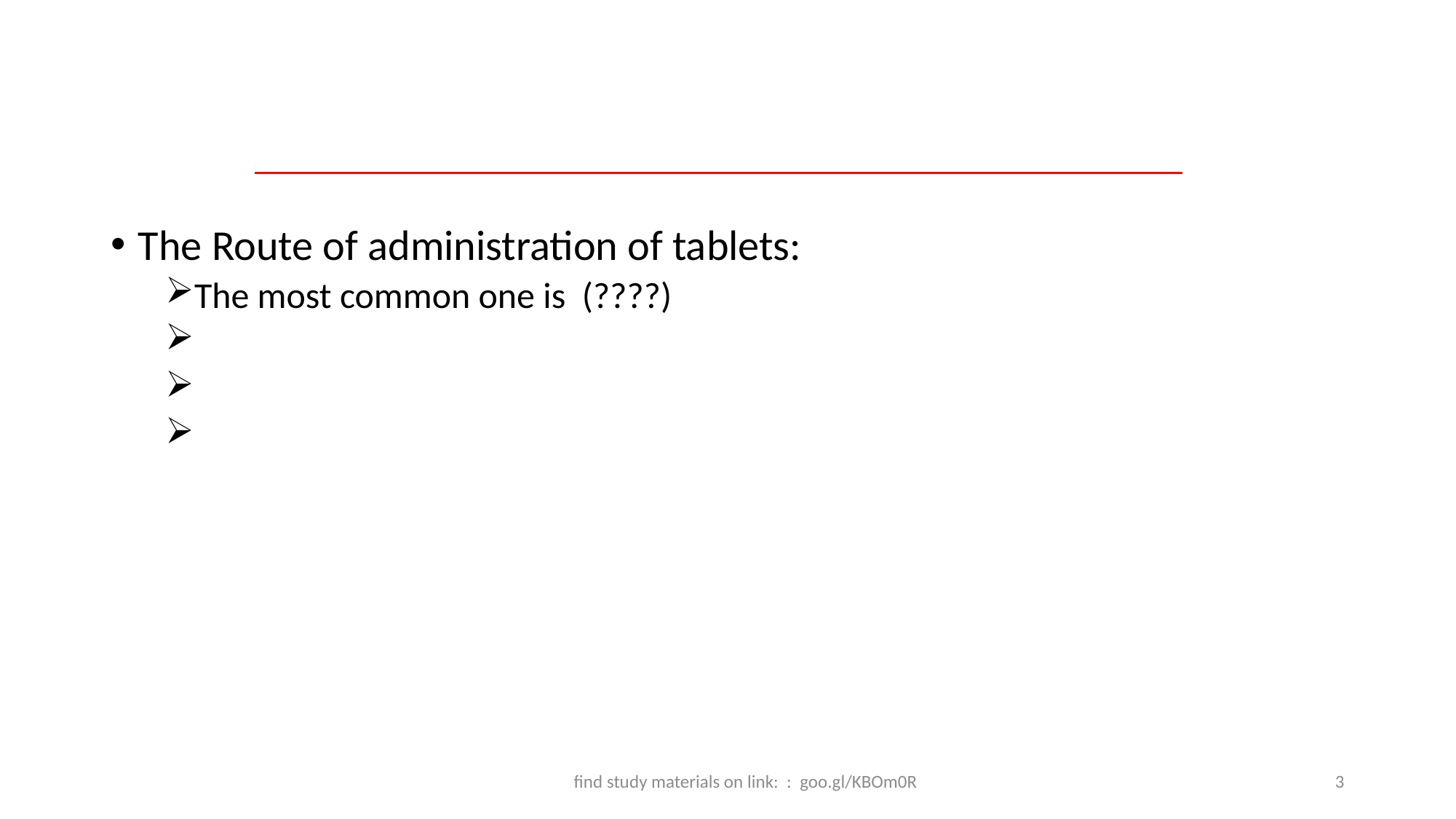

#
The Route of administration of tablets:
The most common one is  (????)

3
find study materials on link:  :  goo.gl/KBOm0R